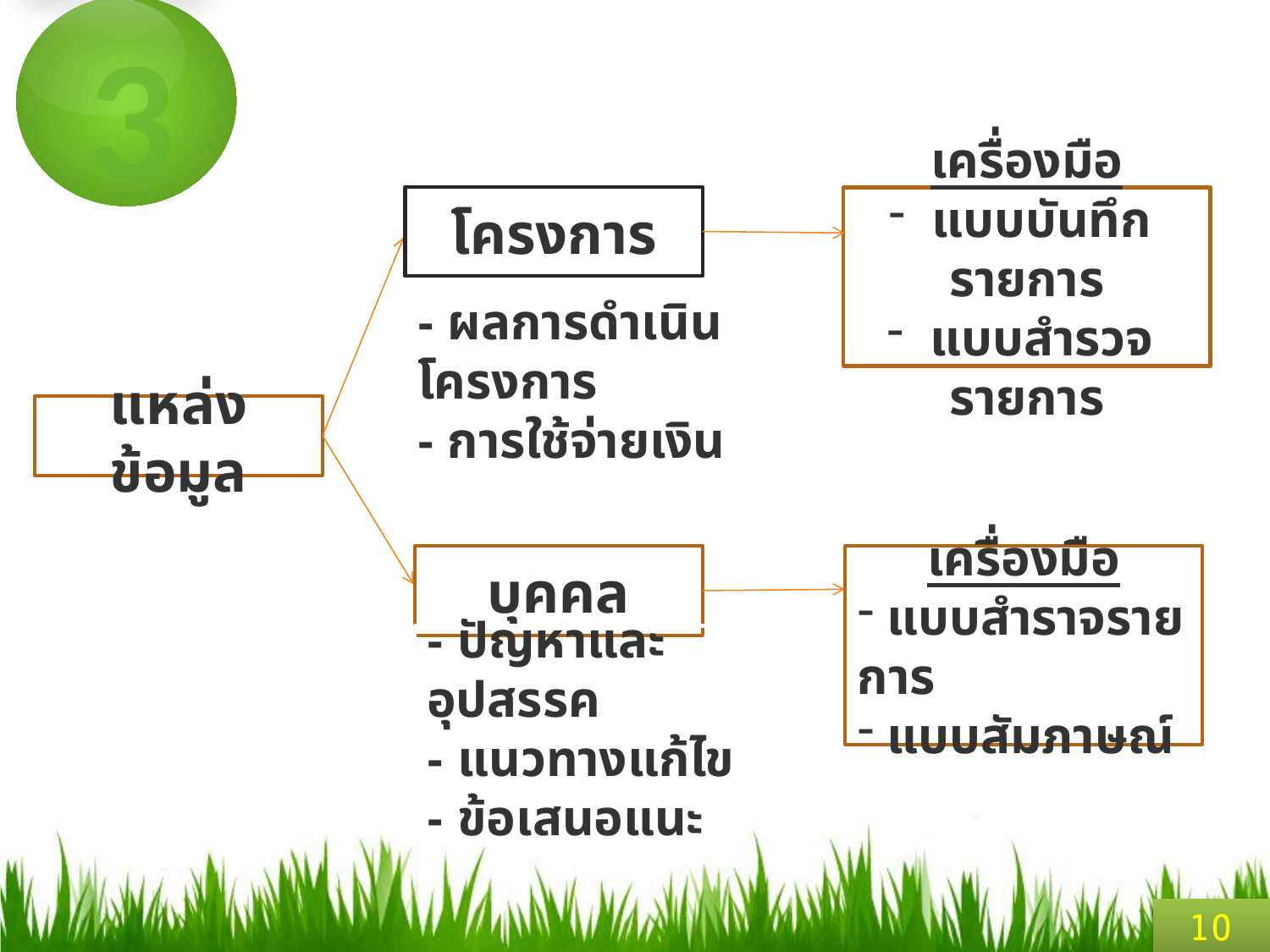

3
โครงการ

เครื่องมือ
 แบบบันทึกรายการ
 แบบสำรวจรายการ

- ผลการดำเนินโครงการ
- การใช้จ่ายเงิน
แหล่งข้อมูล
บุคคล
เครื่องมือ
 แบบสำราจรายการ
 แบบสัมภาษณ์

- ปัญหาและอุปสรรค
- แนวทางแก้ไข
- ข้อเสนอแนะ

10